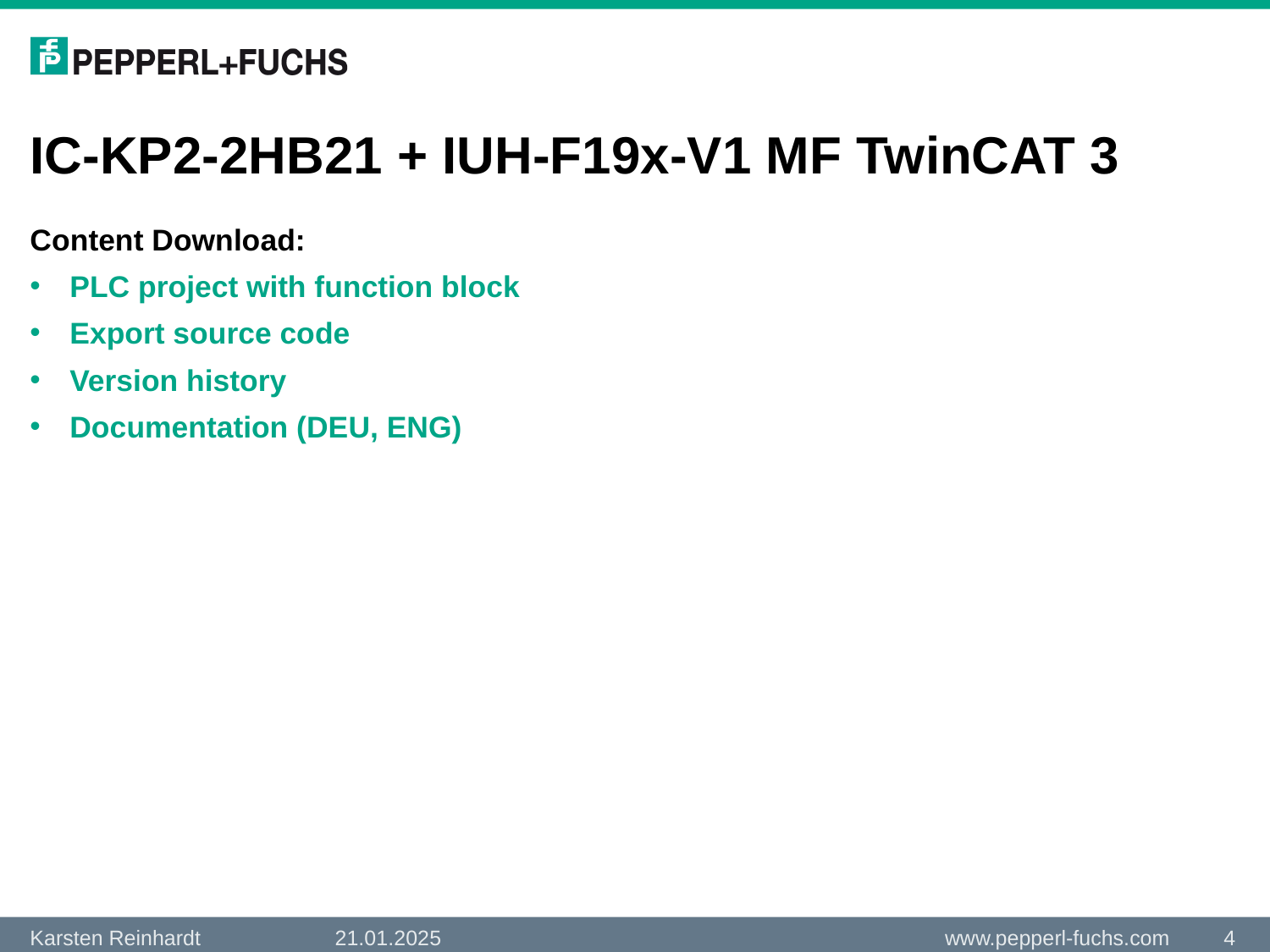

# IC-KP2-2HB21 + IUH-F19x-V1 MF TwinCAT 3
Content Download:
PLC project with function block
Export source code
Version history
Documentation (DEU, ENG)
21.01.2025
4
Karsten Reinhardt